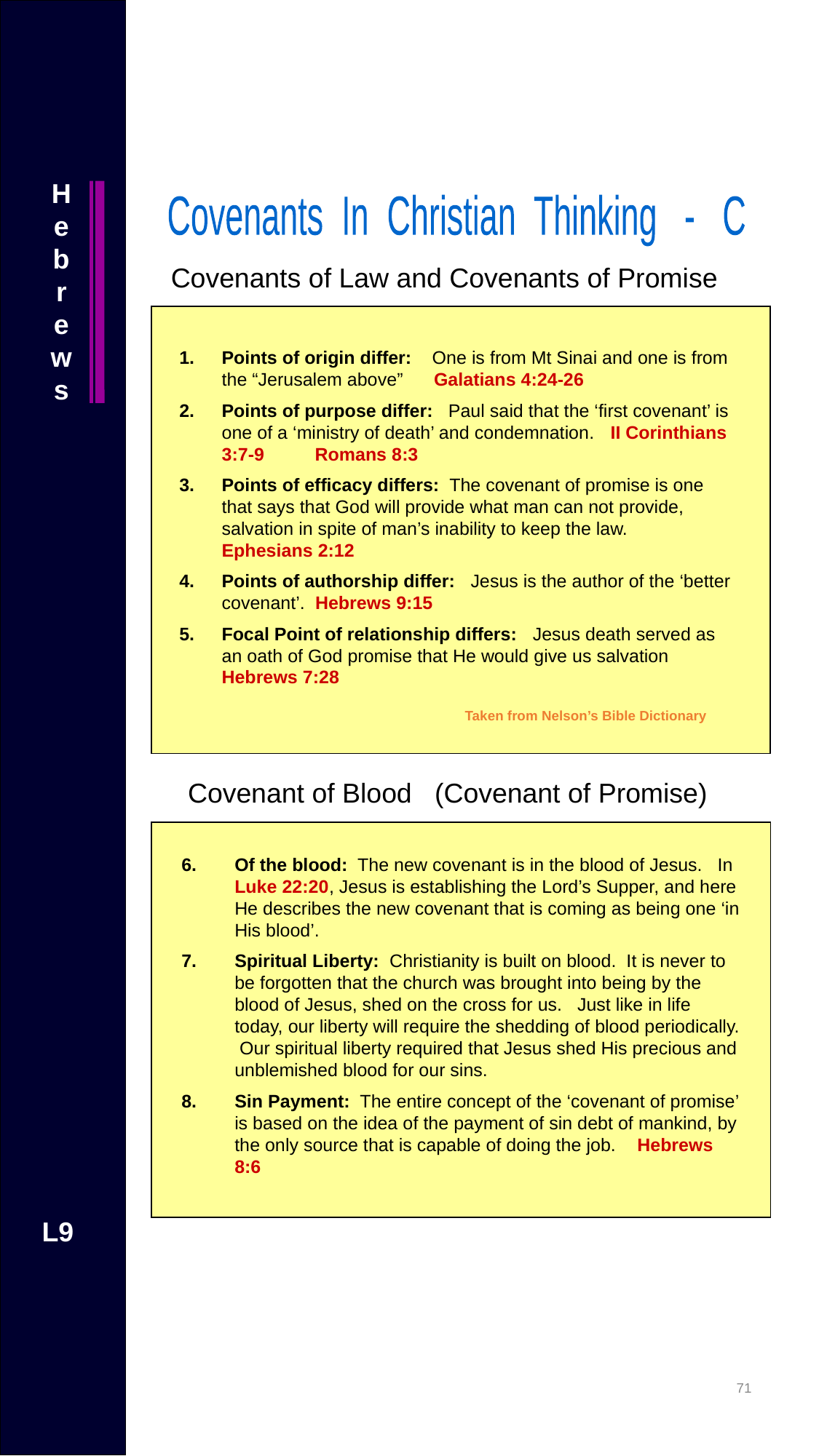

Hebrews

Covenants  In  Christian  Thinking   -   C
Covenants of Law and Covenants of Promise

Points of origin differ:    One is from Mt Sinai and one is from the “Jerusalem above”      Galatians 4:24-26
Points of purpose differ:   Paul said that the ‘first covenant’ is one of a ‘ministry of death’ and condemnation.   II Corinthians 3:7-9          Romans 8:3
Points of efficacy differs:  The covenant of promise is one that says that God will provide what man can not provide, salvation in spite of man’s inability to keep the law.    Ephesians 2:12
Points of authorship differ:   Jesus is the author of the ‘better covenant’.  Hebrews 9:15
Focal Point of relationship differs:   Jesus death served as an oath of God promise that He would give us salvation   Hebrews 7:28
Taken from Nelson’s Bible Dictionary
Covenant of Blood   (Covenant of Promise)

Of the blood:  The new covenant is in the blood of Jesus.   In Luke 22:20, Jesus is establishing the Lord’s Supper, and here He describes the new covenant that is coming as being one ‘in His blood’.
Spiritual Liberty:  Christianity is built on blood.  It is never to be forgotten that the church was brought into being by the blood of Jesus, shed on the cross for us.   Just like in life today, our liberty will require the shedding of blood periodically.  Our spiritual liberty required that Jesus shed His precious and unblemished blood for our sins.
Sin Payment:  The entire concept of the ‘covenant of promise’ is based on the idea of the payment of sin debt of mankind, by the only source that is capable of doing the job.    Hebrews 8:6

L9
71